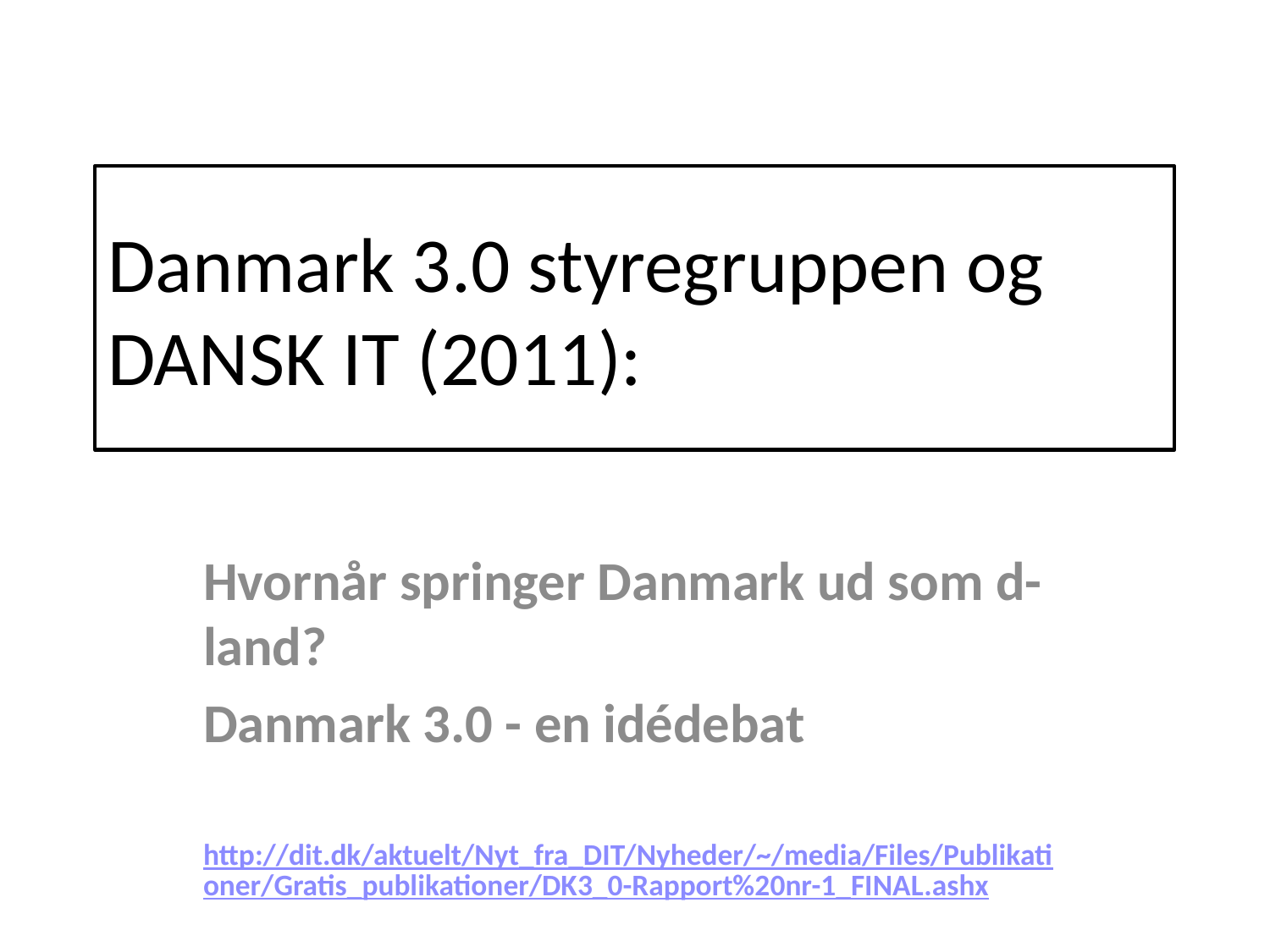

# Danmark 3.0 styregruppen og DANSK IT (2011):
Hvornår springer Danmark ud som d-land?
Danmark 3.0 - en idédebat

http://dit.dk/aktuelt/Nyt_fra_DIT/Nyheder/~/media/Files/Publikationer/Gratis_publikationer/DK3_0-Rapport%20nr-1_FINAL.ashx